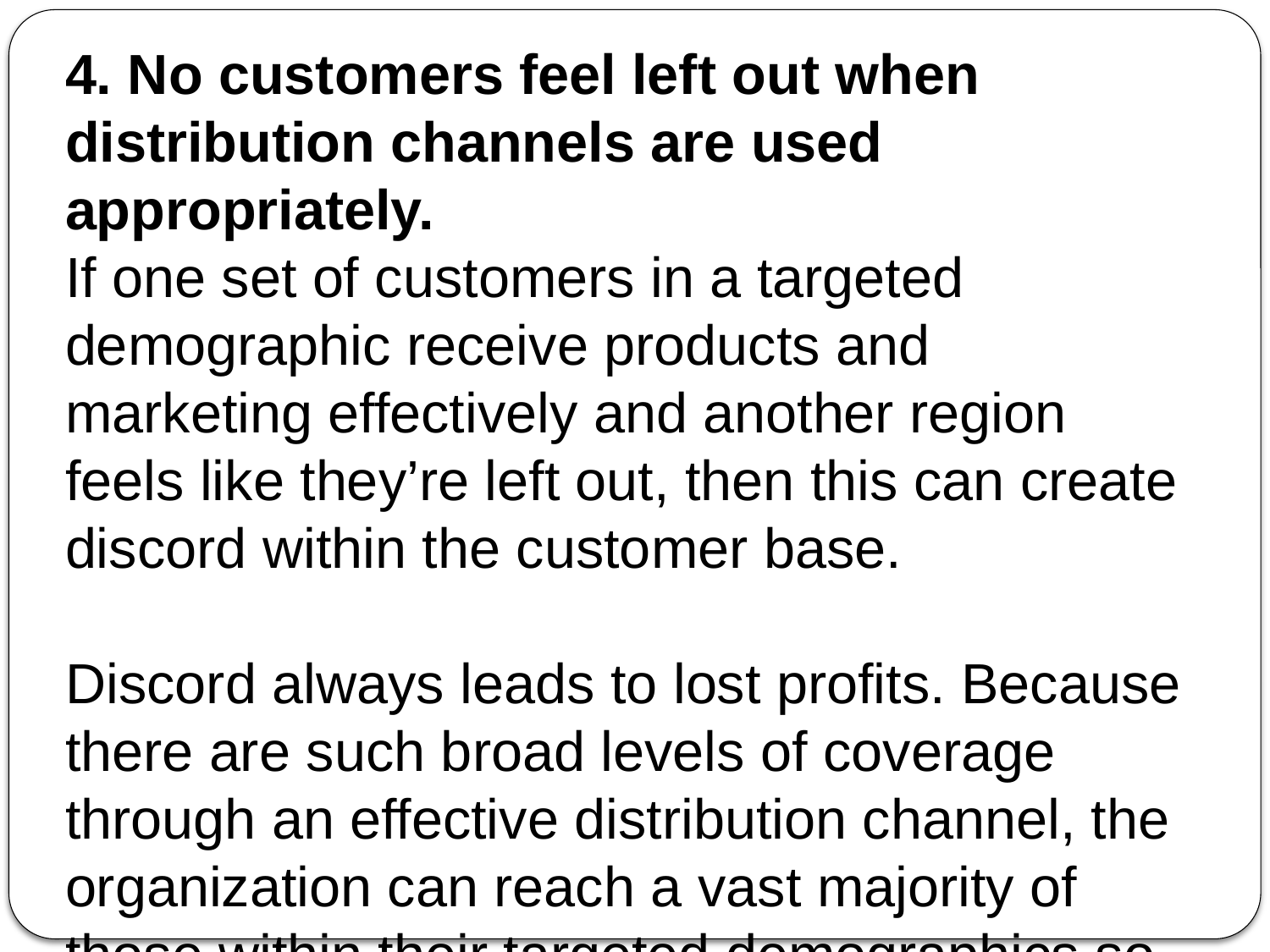

4. No customers feel left out when distribution channels are used appropriately.
If one set of customers in a targeted demographic receive products and marketing effectively and another region feels like they’re left out, then this can create discord within the customer base.

Discord always leads to lost profits. Because there are such broad levels of coverage through an effective distribution channel, the organization can reach a vast majority of those within their targeted demographics so very few individual end users feel left out.